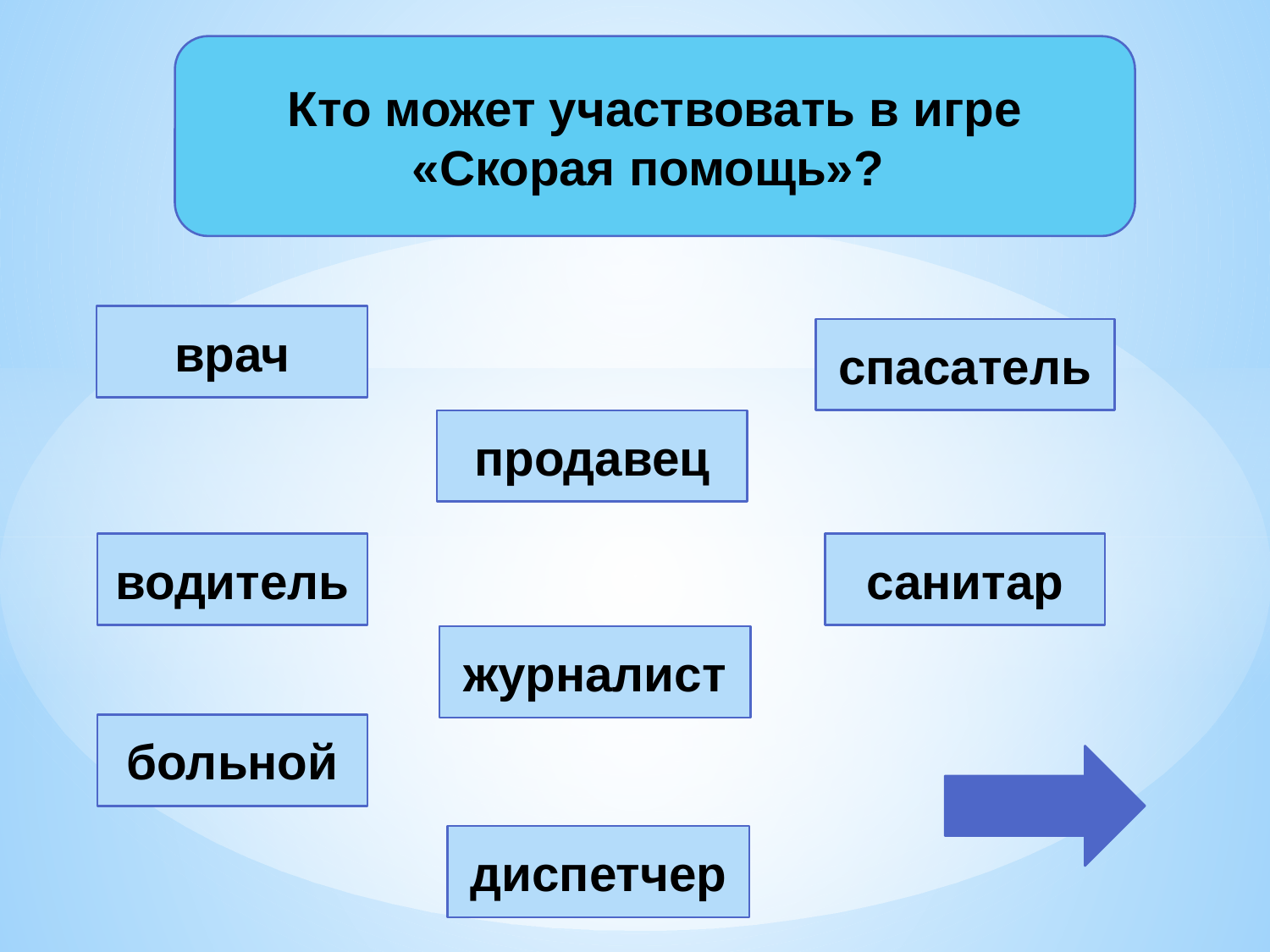

Кто может участвовать в игре «Скорая помощь»?
врач
спасатель
продавец
санитар
водитель
журналист
больной

диспетчер